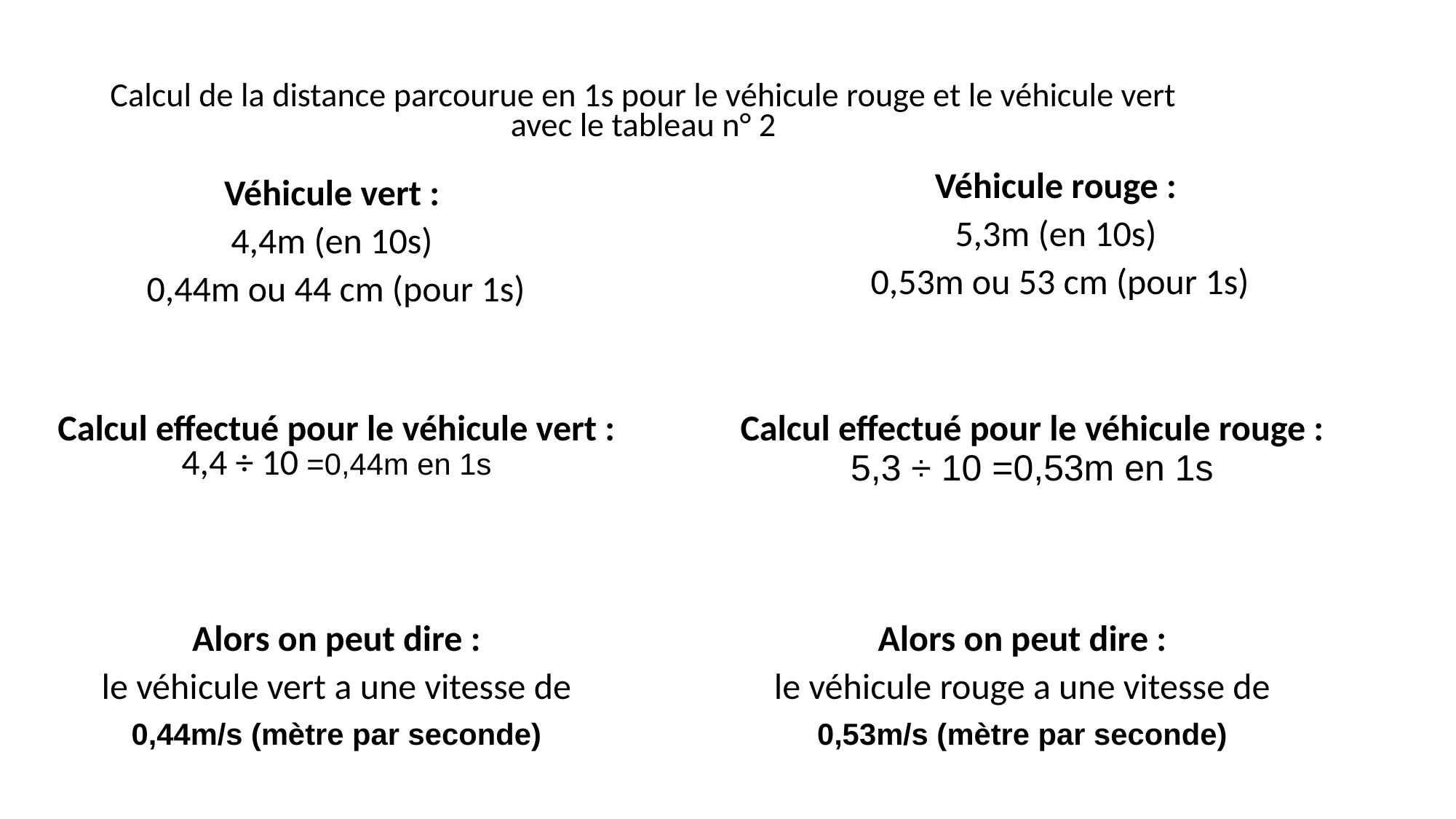

Calcul de la distance parcourue en 1s pour le véhicule rouge et le véhicule vert avec le tableau n° 2

Véhicule rouge :
5,3m (en 10s)
 0,53m ou 53 cm (pour 1s)

Véhicule vert :
4,4m (en 10s)
 0,44m ou 44 cm (pour 1s)
Calcul effectué pour le véhicule vert :
4,4 ÷ 10 =0,44m en 1s

Calcul effectué pour le véhicule rouge :
5,3 ÷ 10 =0,53m en 1s
Alors on peut dire :
 le véhicule vert a une vitesse de
0,44m/s (mètre par seconde)

Alors on peut dire :
 le véhicule rouge a une vitesse de
0,53m/s (mètre par seconde)